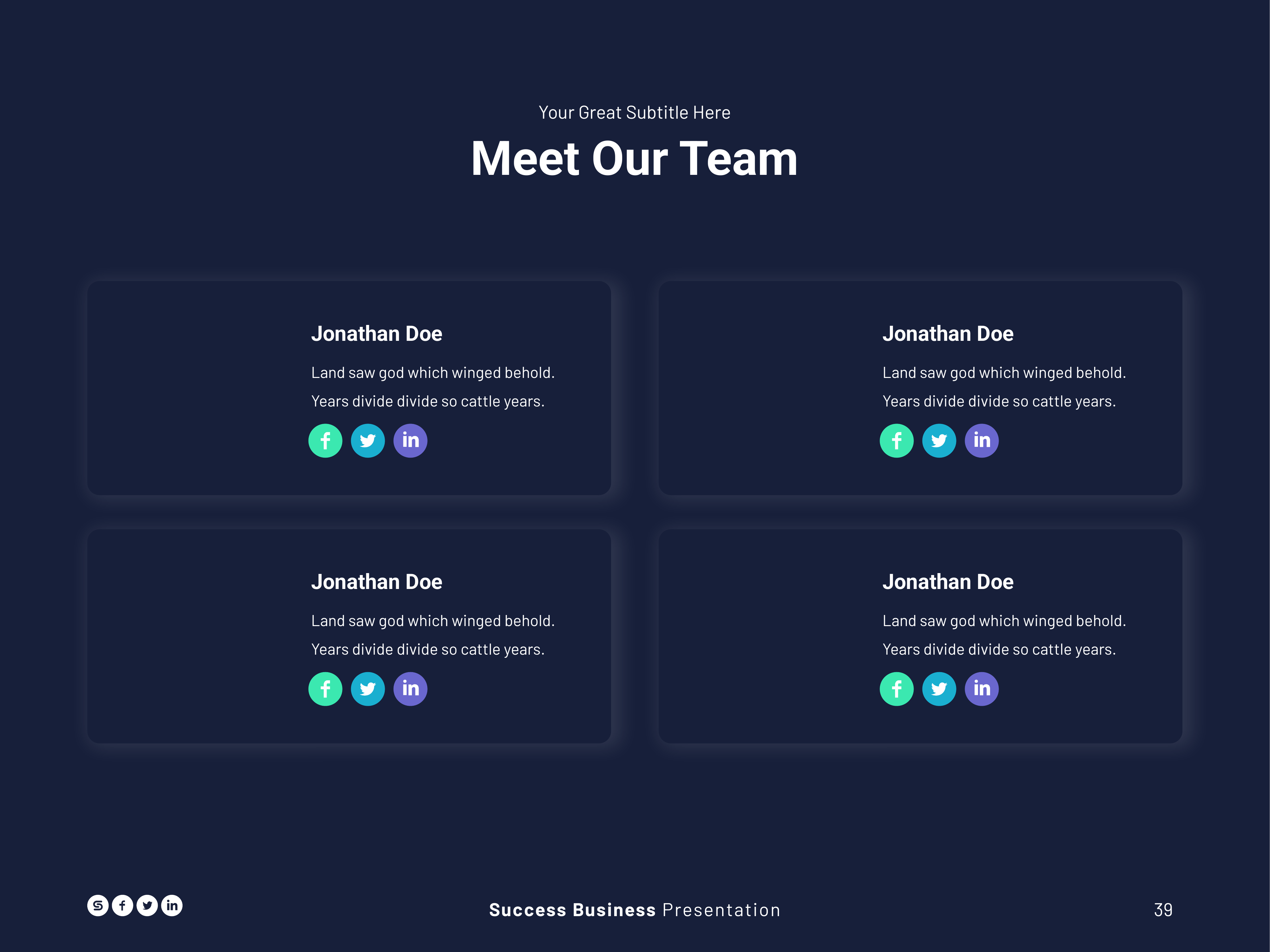

Your Great Subtitle Here
Meet Our Team

Jonathan Doe

Jonathan Doe
Land saw god which winged behold. Years divide divide so cattle years.
Land saw god which winged behold. Years divide divide so cattle years.

Jonathan Doe
Jonathan Doe

Land saw god which winged behold. Years divide divide so cattle years.
Land saw god which winged behold. Years divide divide so cattle years.